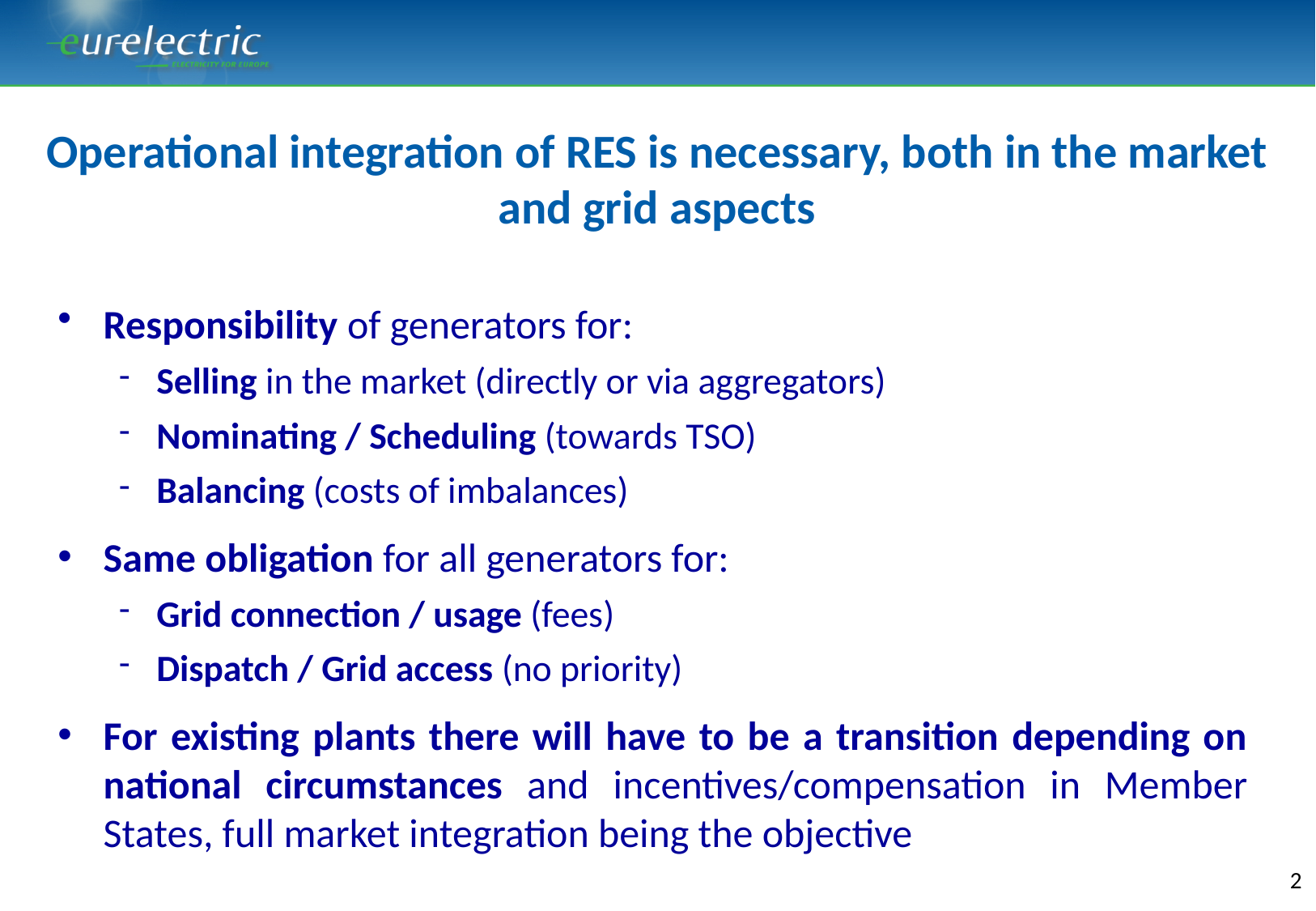

# Operational integration of RES is necessary, both in the market and grid aspects
Responsibility of generators for:
Selling in the market (directly or via aggregators)
Nominating / Scheduling (towards TSO)
Balancing (costs of imbalances)
Same obligation for all generators for:
Grid connection / usage (fees)
Dispatch / Grid access (no priority)
For existing plants there will have to be a transition depending on national circumstances and incentives/compensation in Member States, full market integration being the objective
2